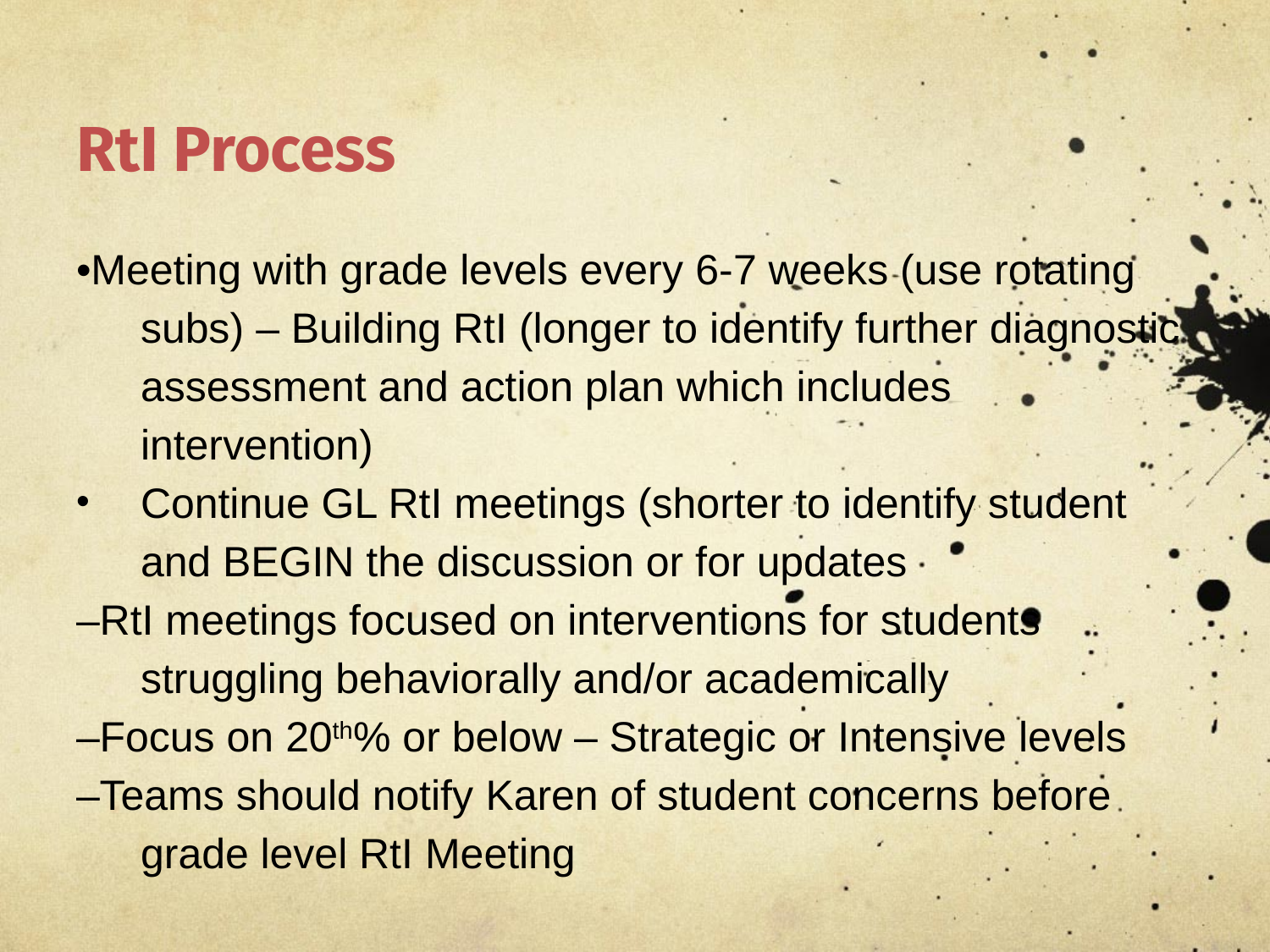

# RtI Process
•Meeting with grade levels every 6-7 weeks (use rotating subs) – Building RtI (longer to identify further diagnostic assessment and action plan which includes intervention)
Continue GL RtI meetings (shorter to identify student and BEGIN the discussion or for updates
–RtI meetings focused on interventions for students struggling behaviorally and/or academically
–Focus on 20th% or below – Strategic or Intensive levels
–Teams should notify Karen of student concerns before grade level RtI Meeting